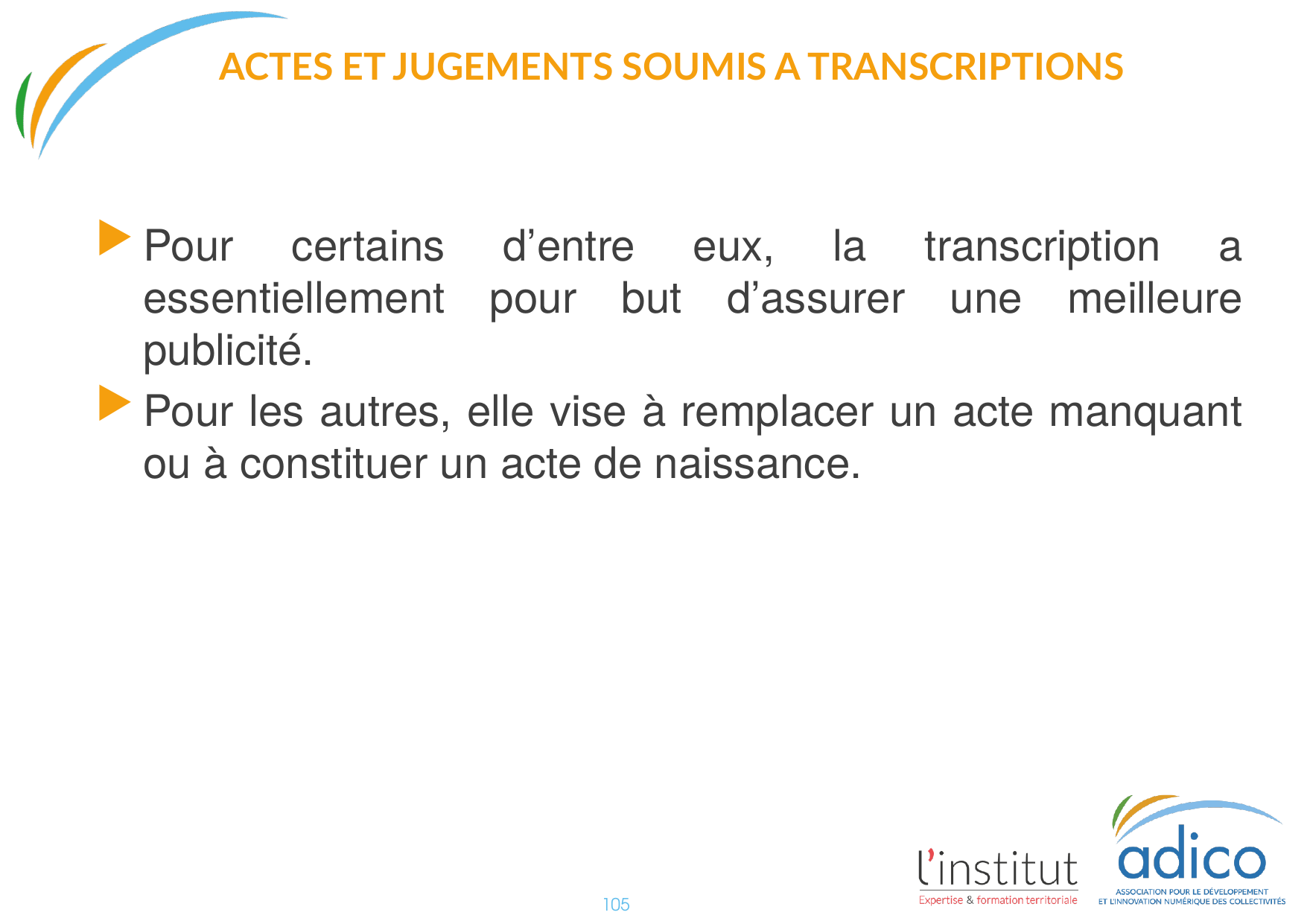

# ACTES ET JUGEMENTS SOUMIS A TRANSCRIPTIONS

Pour certains d’entre eux, la transcription a essentiellement pour but d’assurer une meilleure publicité.
Pour les autres, elle vise à remplacer un acte manquant ou à constituer un acte de naissance.